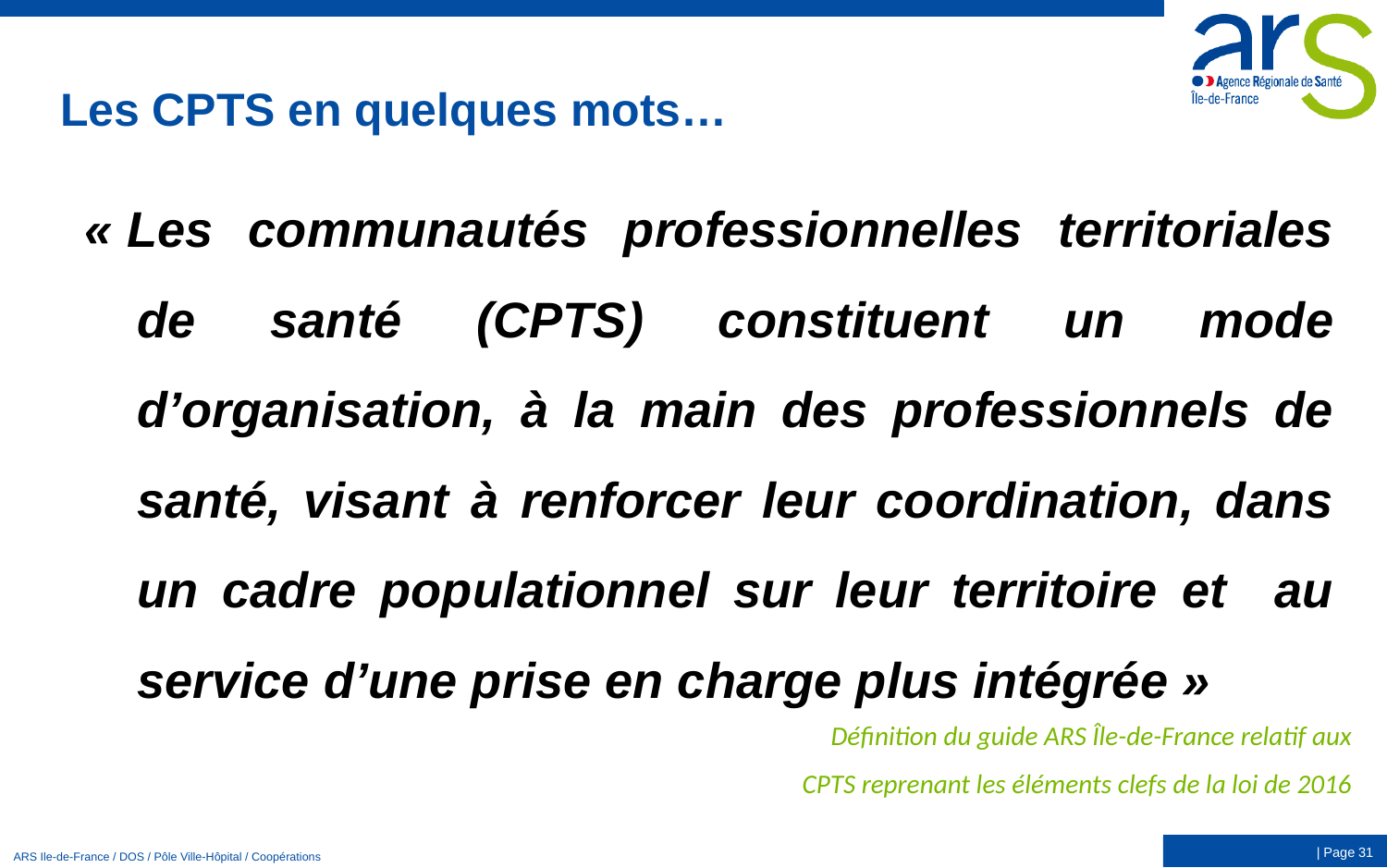

# Les CPTS en quelques mots…
« Les communautés professionnelles territoriales de santé (CPTS) constituent un mode d’organisation, à la main des professionnels de santé, visant à renforcer leur coordination, dans un cadre populationnel sur leur territoire et  au service d’une prise en charge plus intégrée »

Définition du guide ARS Île-de-France relatif aux CPTS reprenant les éléments clefs de la loi de 2016